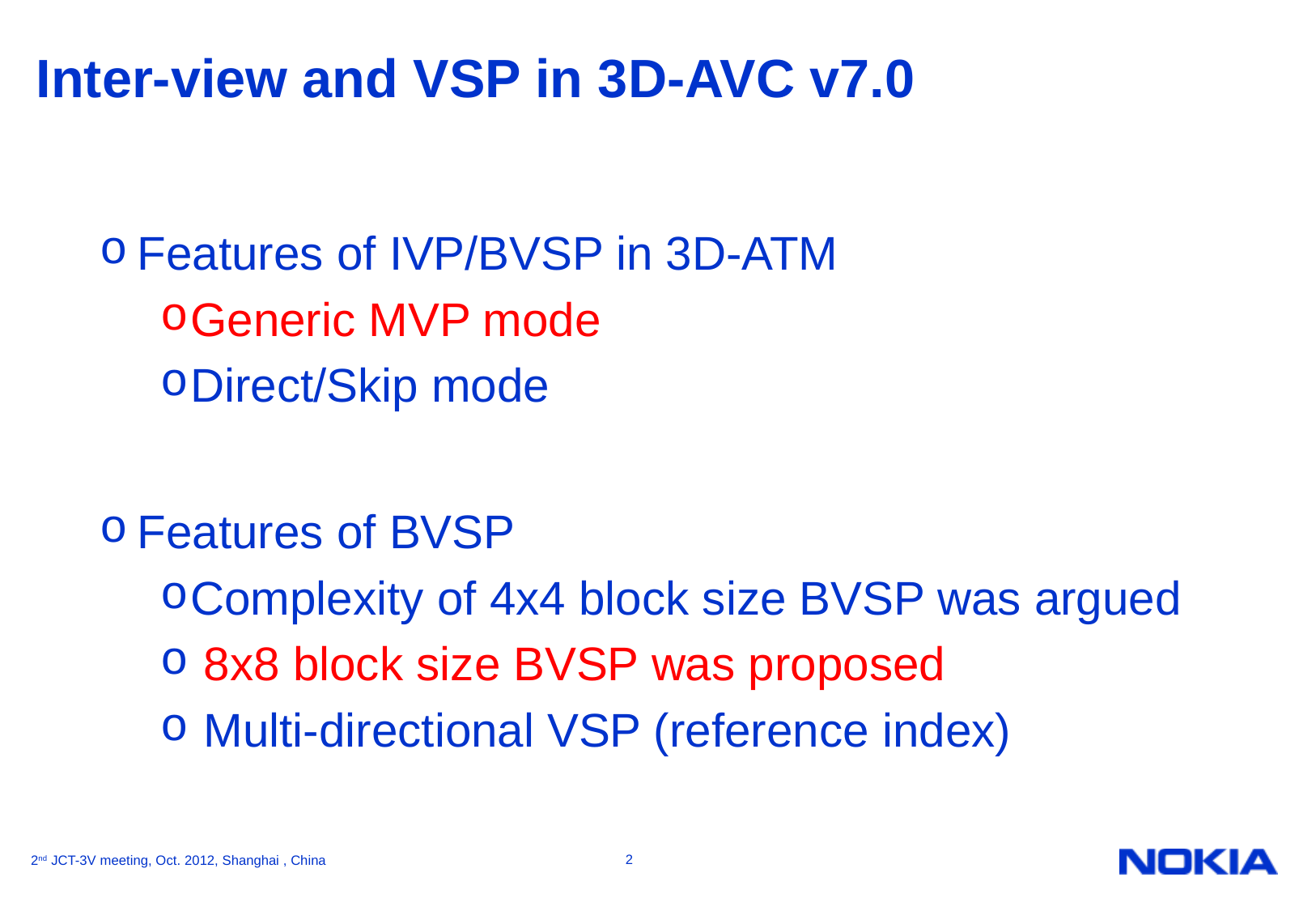

# Inter-view and VSP in 3D-AVC v7.0

Features of IVP/BVSP in 3D-ATM
Generic MVP mode
Direct/Skip mode

Features of BVSP
Complexity of 4x4 block size BVSP was argued
 8x8 block size BVSP was proposed
 Multi-directional VSP (reference index)